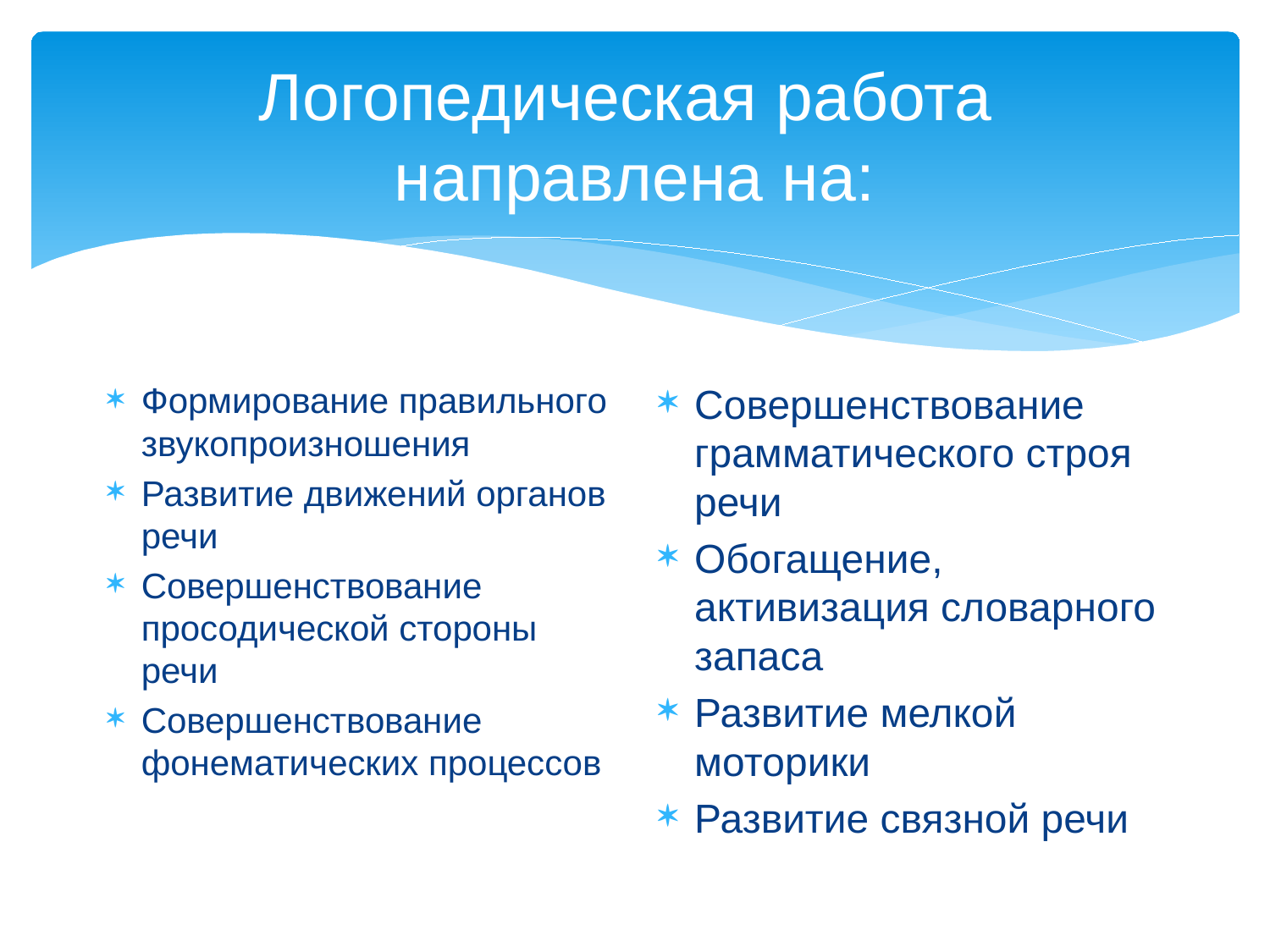

# Логопедическая работа направлена на:
Формирование правильного звукопроизношения
Развитие движений органов речи
Совершенствование просодической стороны речи
Совершенствование фонематических процессов

Совершенствование грамматического строя речи
Обогащение, активизация словарного запаса
Развитие мелкой моторики
Развитие связной речи